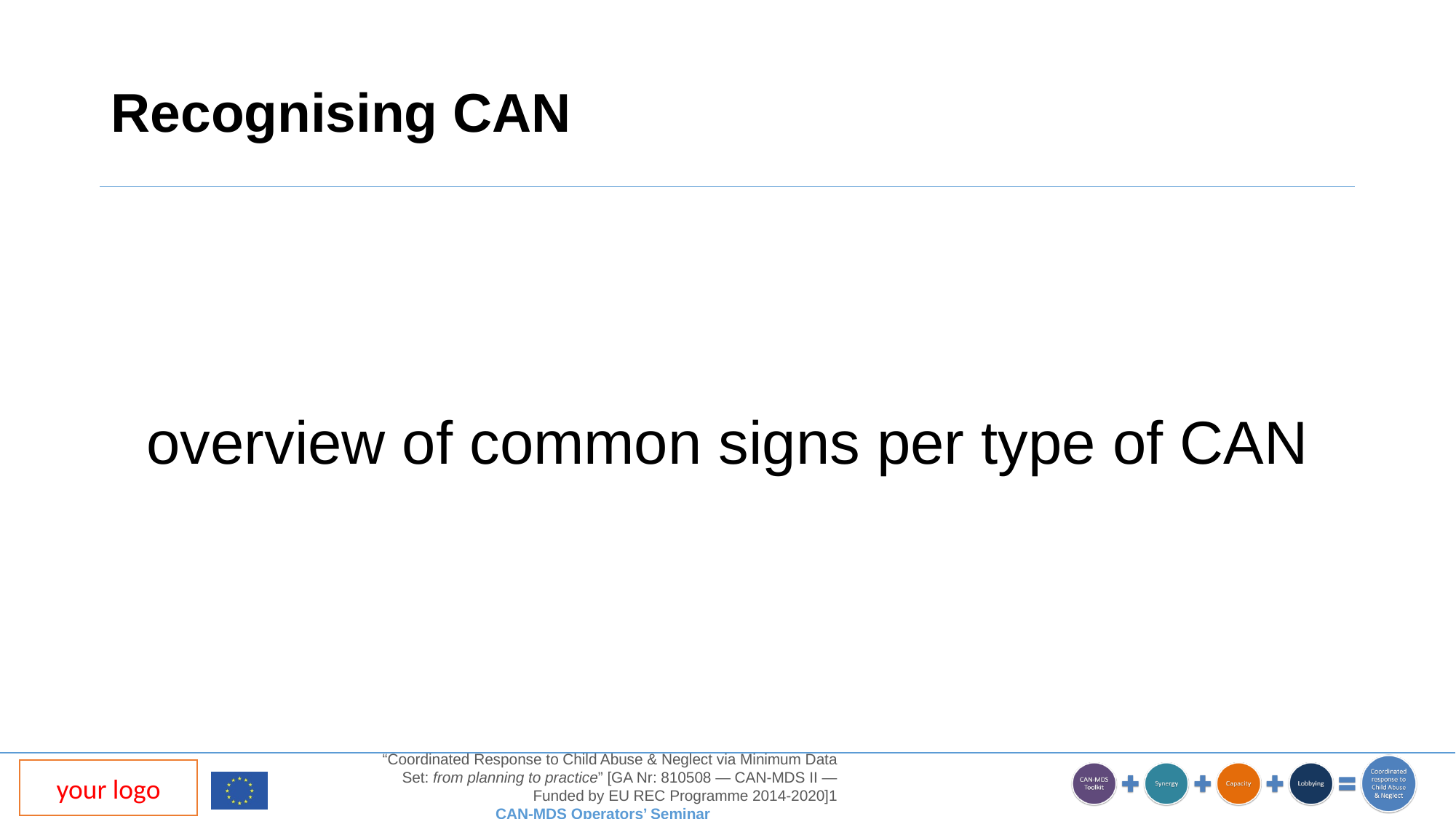

# Recognising CAN

overview of common signs per type of CAN